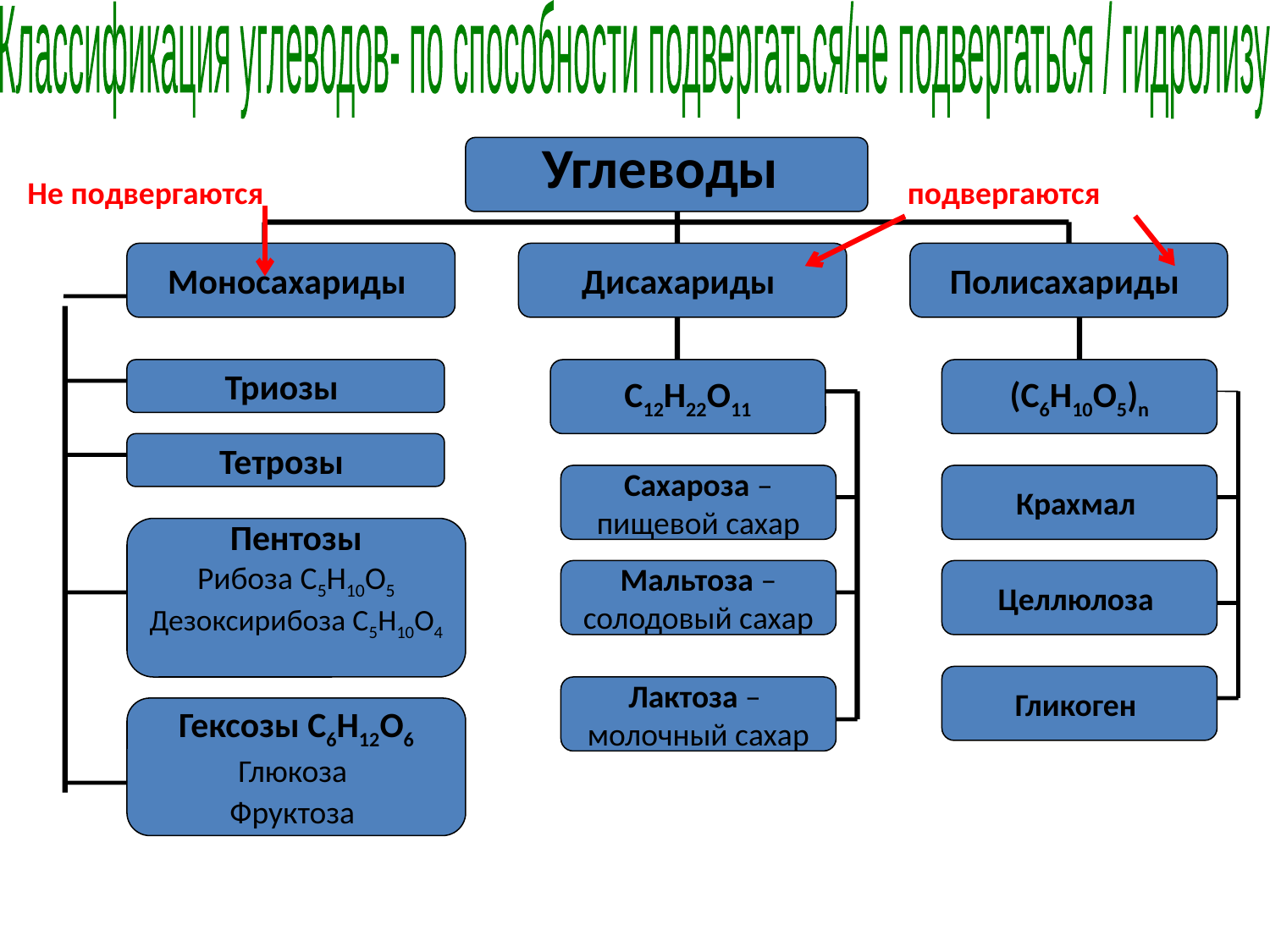

Классификация углеводов- по способности подвергаться/не подвергаться / гидролизу

Углеводы

Не подвергаются
подвергаются

Моносахариды
Дисахариды
Полисахариды

Триозы
С12Н22О11
(С6Н10О5)n

Тетрозы

Сахароза –
пищевой сахар
Крахмал

Пентозы
Рибоза С5Н10О5
Дезоксирибоза С5Н10О4

Мальтоза –
солодовый сахар
Целлюлоза

Гликоген
Лактоза –
молочный сахар
Гексозы С6Н12О6
Глюкоза
Фруктоза